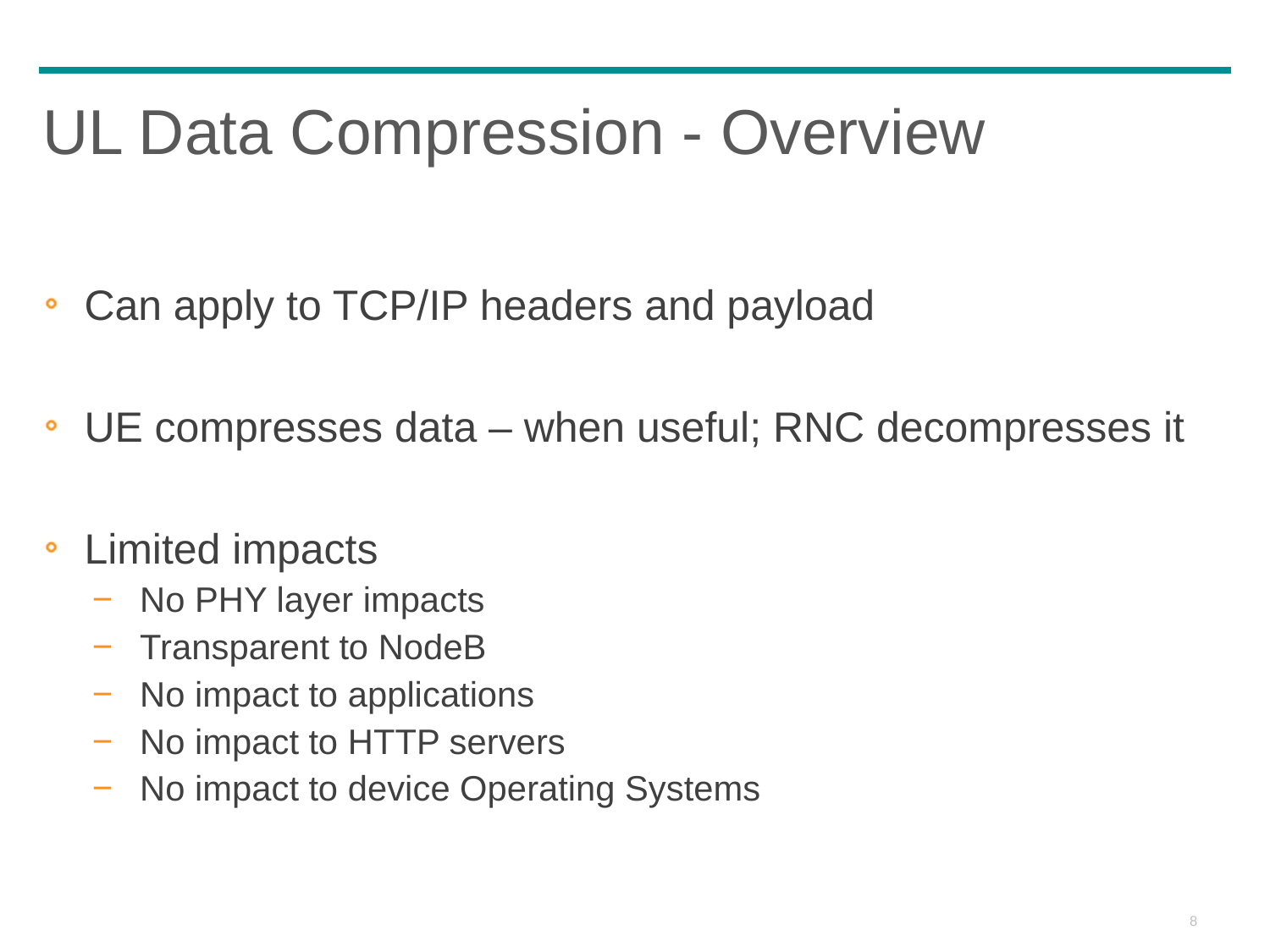

# UL Data Compression - Overview
Can apply to TCP/IP headers and payload

UE compresses data – when useful; RNC decompresses it

Limited impacts
No PHY layer impacts
Transparent to NodeB
No impact to applications
No impact to HTTP servers
No impact to device Operating Systems